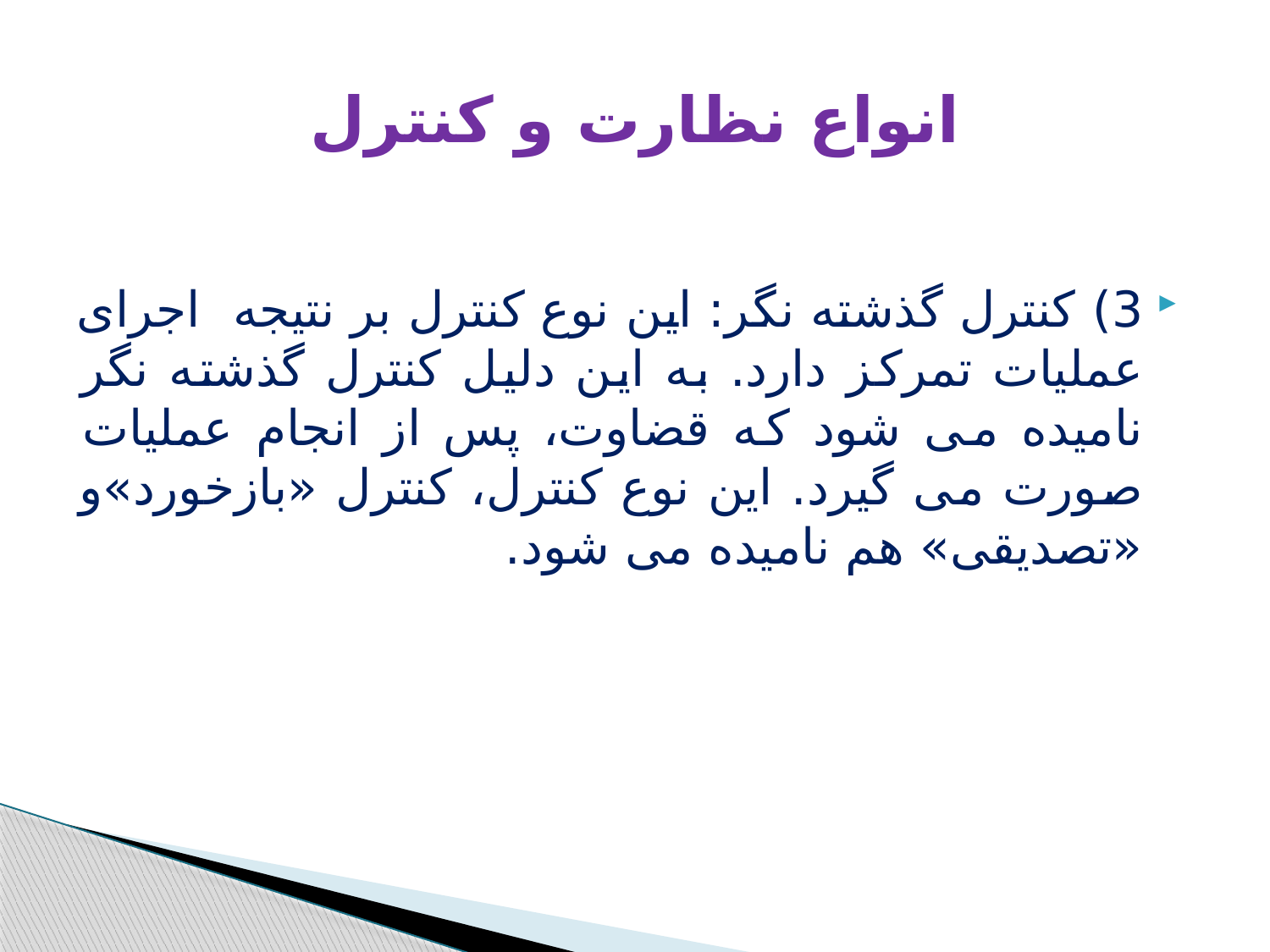

# انواع نظارت و کنترل

3) کنترل گذشته نگر: این نوع کنترل بر نتیجه  اجرای عملیات تمرکز دارد. به این دلیل کنترل گذشته نگر نامیده می شود که قضاوت، پس از انجام عملیات صورت می گیرد. این نوع کنترل، کنترل «بازخورد»و «تصدیقی» هم نامیده می شود.